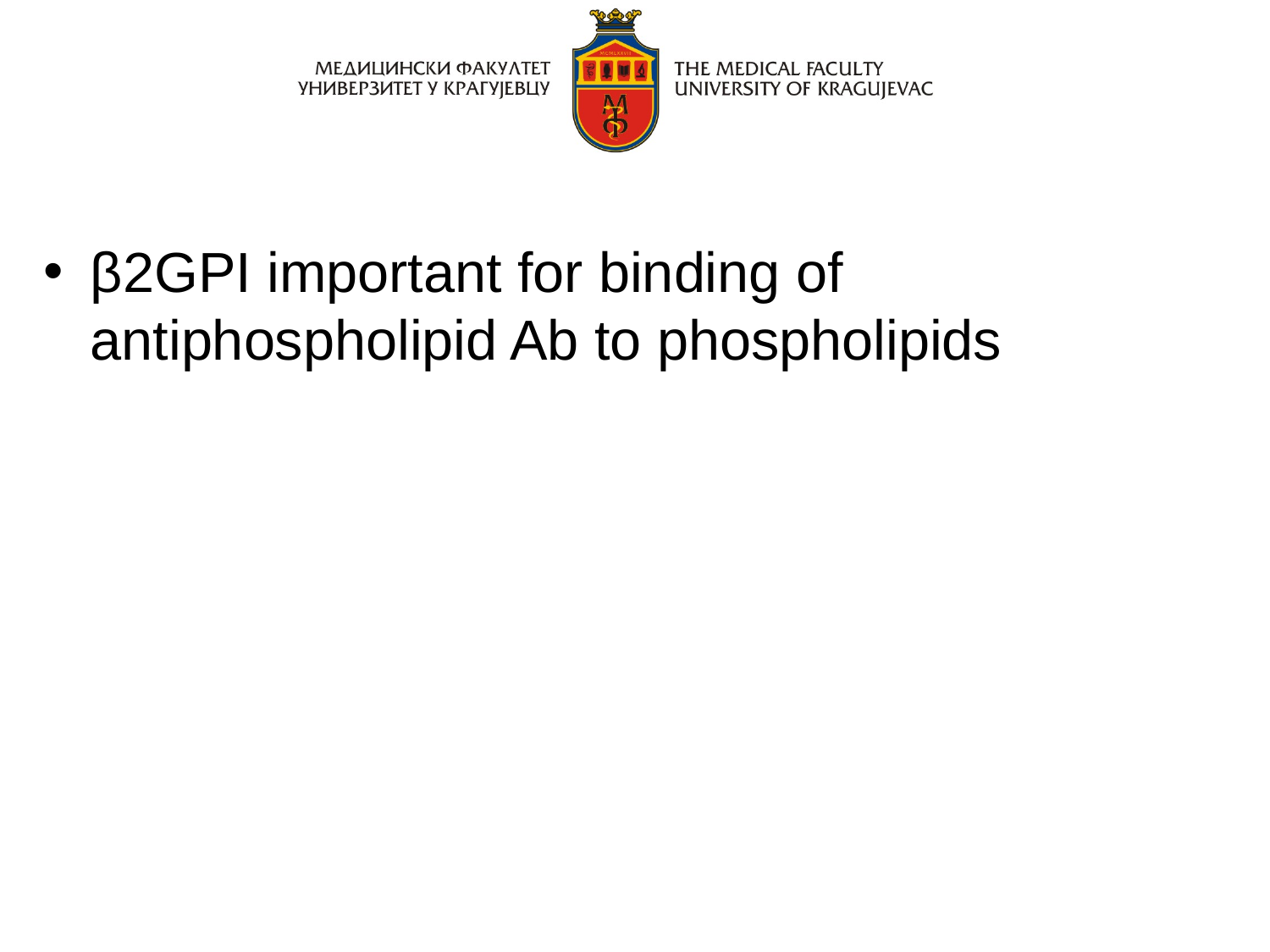

β2GPI important for binding of antiphospholipid Ab to phospholipids